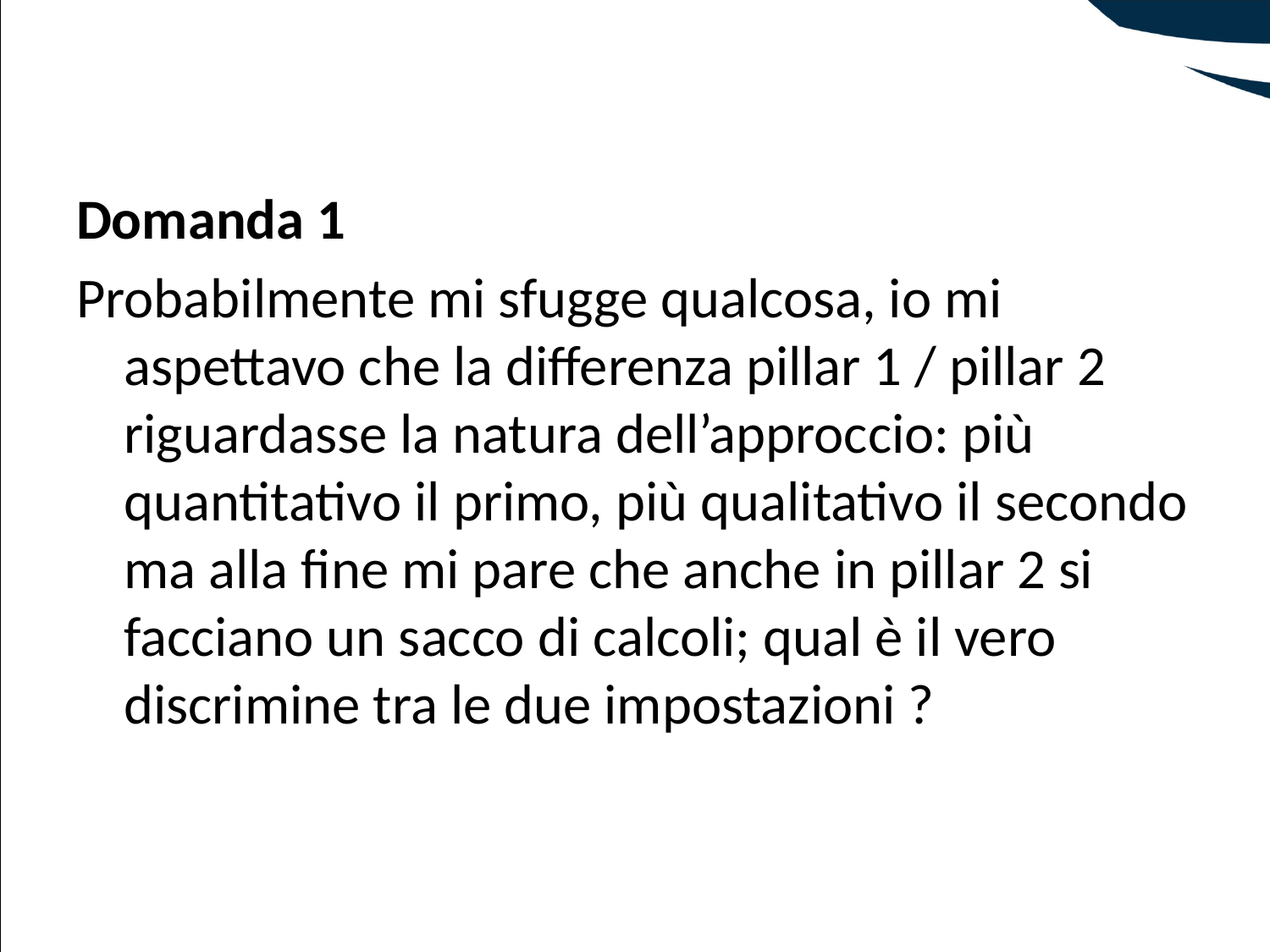

Domanda 1
Probabilmente mi sfugge qualcosa, io mi aspettavo che la differenza pillar 1 / pillar 2 riguardasse la natura dell’approccio: più quantitativo il primo, più qualitativo il secondo ma alla fine mi pare che anche in pillar 2 si facciano un sacco di calcoli; qual è il vero discrimine tra le due impostazioni ?